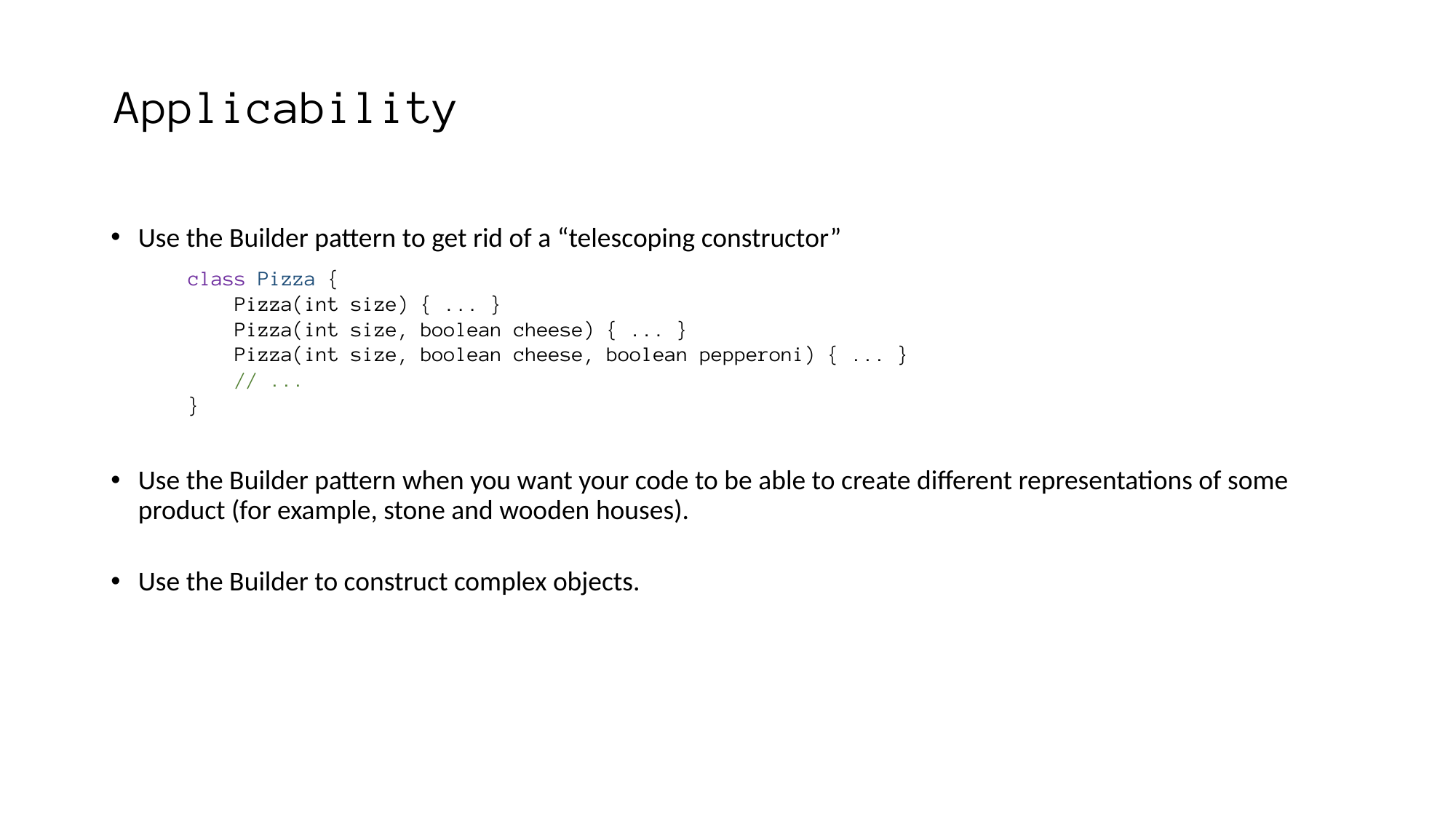

Applicability
Use the Builder pattern to get rid of a “telescoping constructor”
class Pizza {
    Pizza(int size) { ... }
    Pizza(int size, boolean cheese) { ... }
    Pizza(int size, boolean cheese, boolean pepperoni) { ... }
    // ...
}
Use the Builder pattern when you want your code to be able to create different representations of some product (for example, stone and wooden houses).
Use the Builder to construct complex objects.